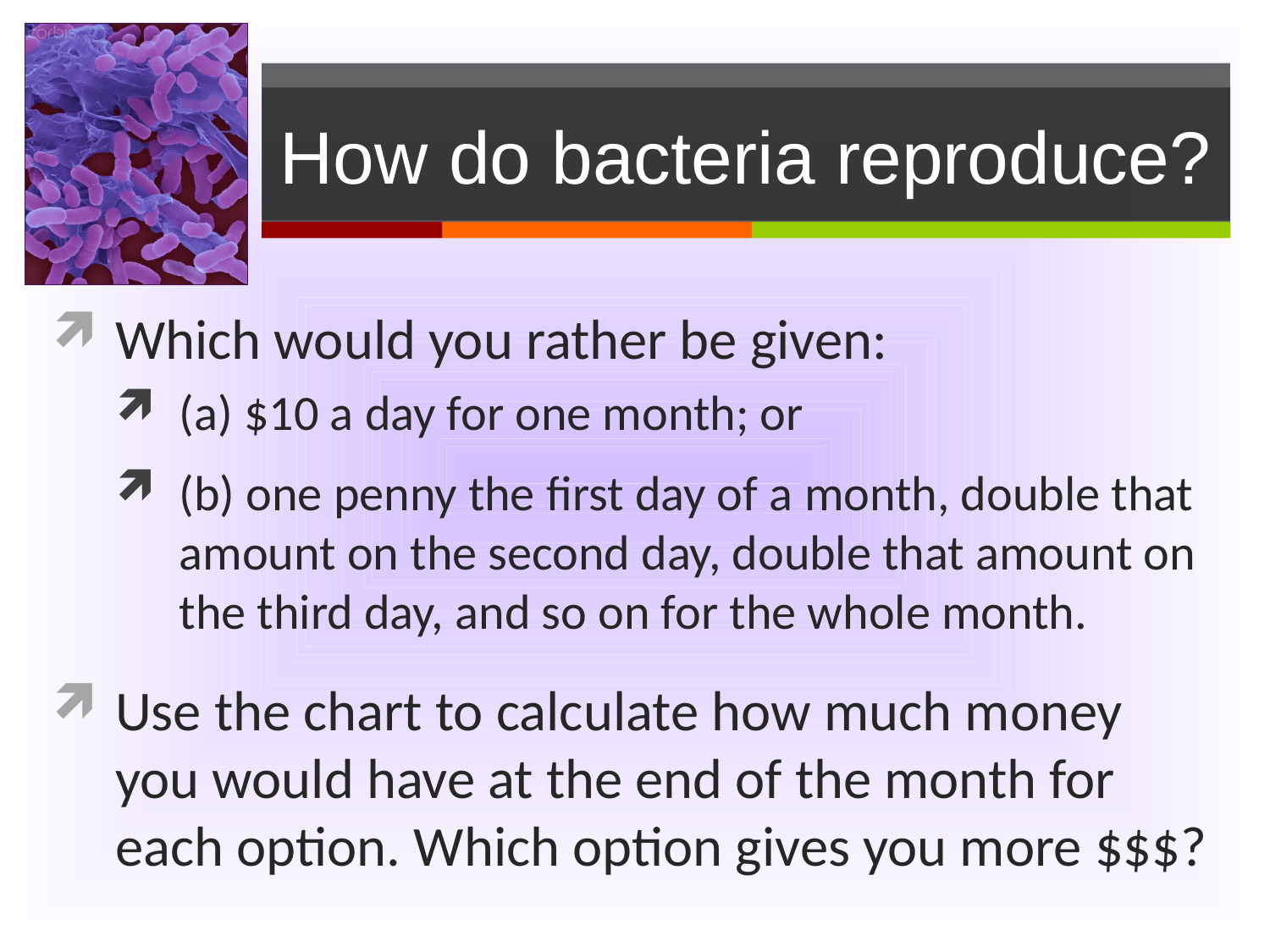

# How do bacteria reproduce?
Which would you rather be given:
(a) $10 a day for one month; or
(b) one penny the first day of a month, double that amount on the second day, double that amount on the third day, and so on for the whole month.
Use the chart to calculate how much money you would have at the end of the month for each option. Which option gives you more $$$?